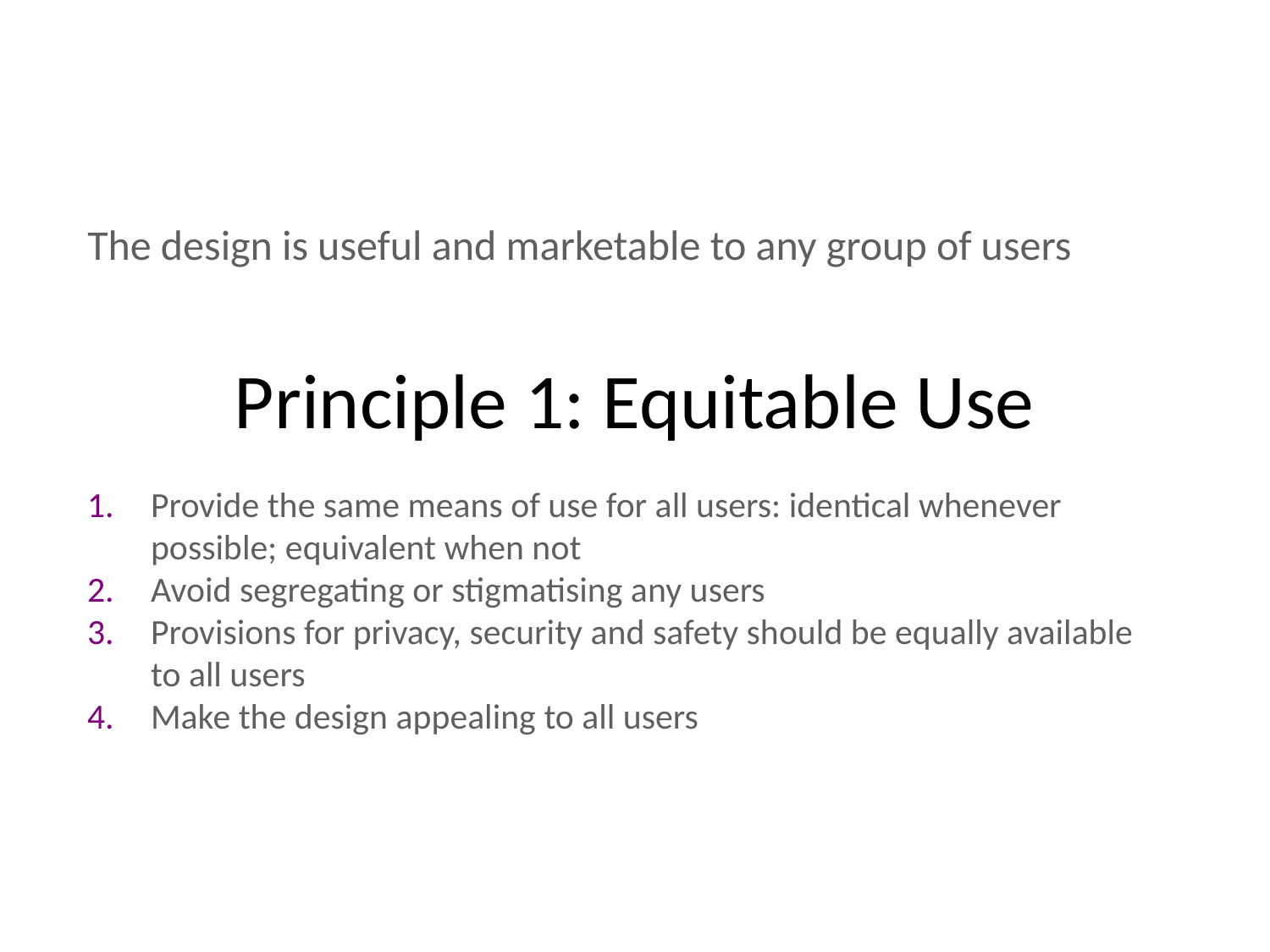

The design is useful and marketable to any group of users
# Principle 1: Equitable Use
Provide the same means of use for all users: identical whenever possible; equivalent when not
Avoid segregating or stigmatising any users
Provisions for privacy, security and safety should be equally available to all users
Make the design appealing to all users